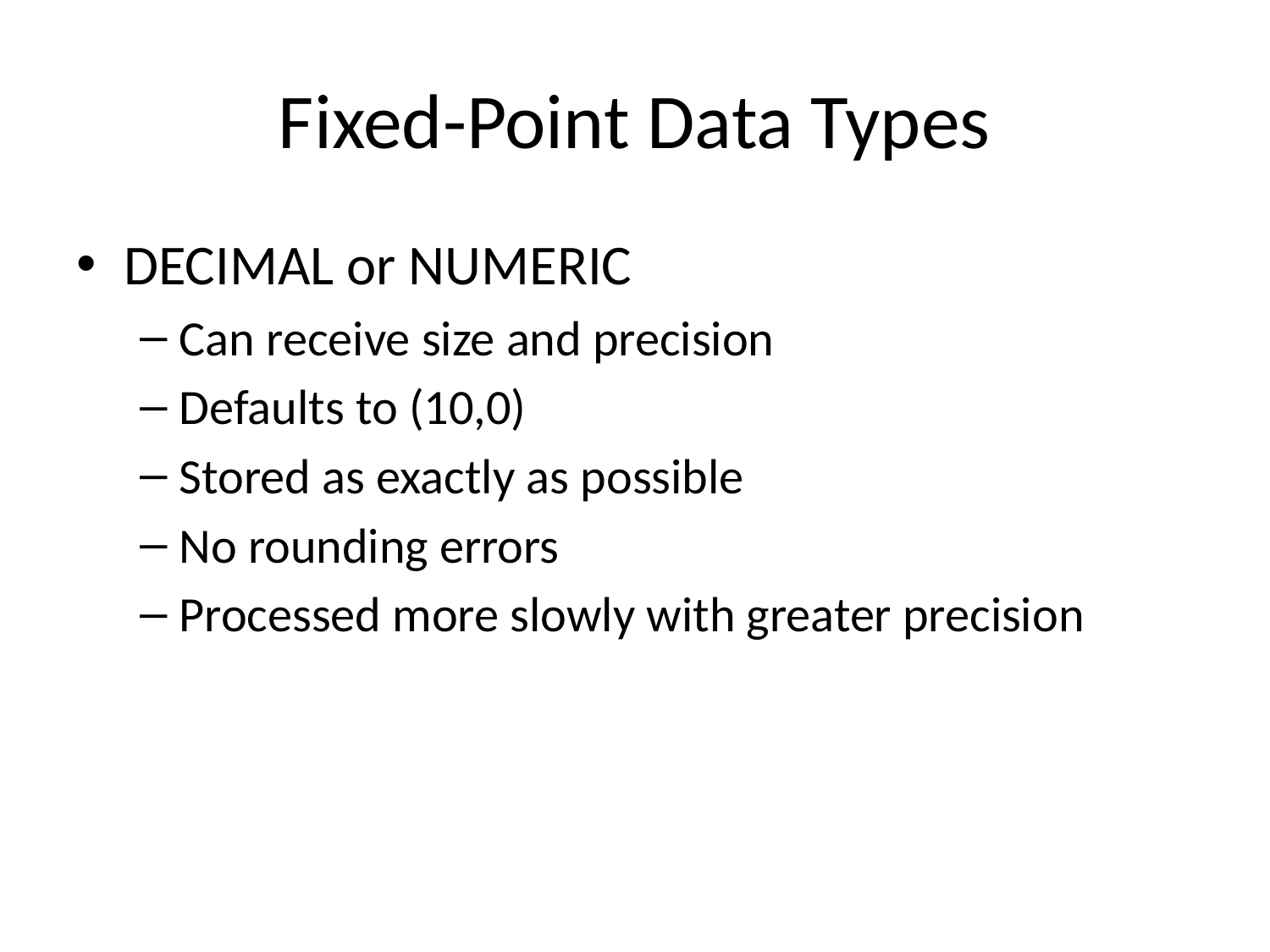

# Fixed-Point Data Types
DECIMAL or NUMERIC
Can receive size and precision
Defaults to (10,0)
Stored as exactly as possible
No rounding errors
Processed more slowly with greater precision